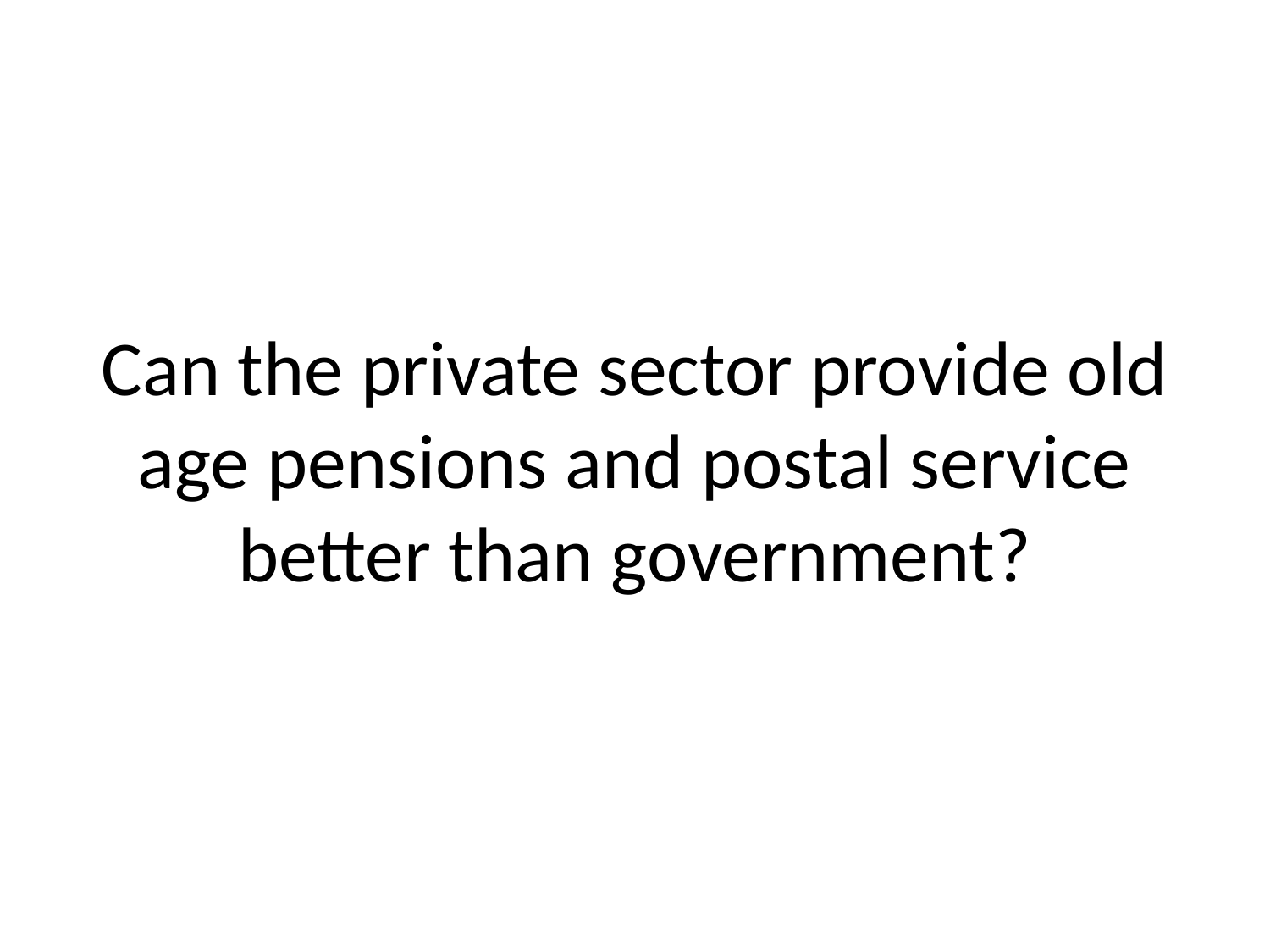

# Can the private sector provide old age pensions and postal service better than government?